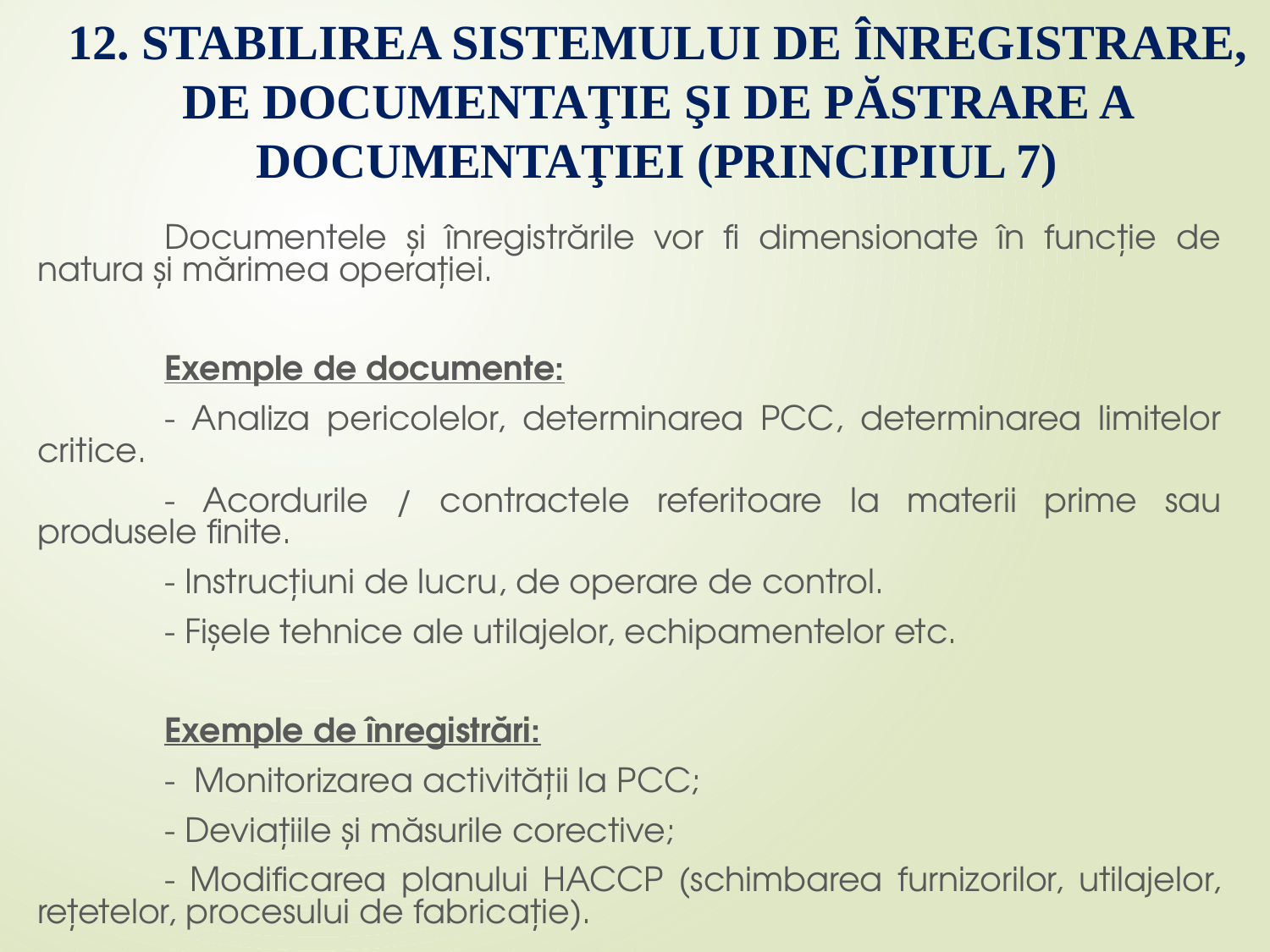

# 12. STABILIREA SISTEMULUI DE ÎNREGISTRARE, DE DOCUMENTAŢIE ŞI DE PĂSTRARE A DOCUMENTAŢIEI (PRINCIPIUL 7)
	Documentele și înregistrările vor fi dimensionate în funcție de natura şi mărimea operației.

	Exemple de documente:
	- Analiza pericolelor, determinarea PCC, determinarea limitelor critice.
	- Acordurile / contractele referitoare la materii prime sau produsele finite.
	- Instrucțiuni de lucru, de operare de control.
	- Fișele tehnice ale utilajelor, echipamentelor etc.

	Exemple de înregistrări:
	-  Monitorizarea activității la PCC;
	- Deviațiile și măsurile corective;
	- Modificarea planului HACCP (schimbarea furnizorilor, utilajelor, rețetelor, procesului de fabricație).